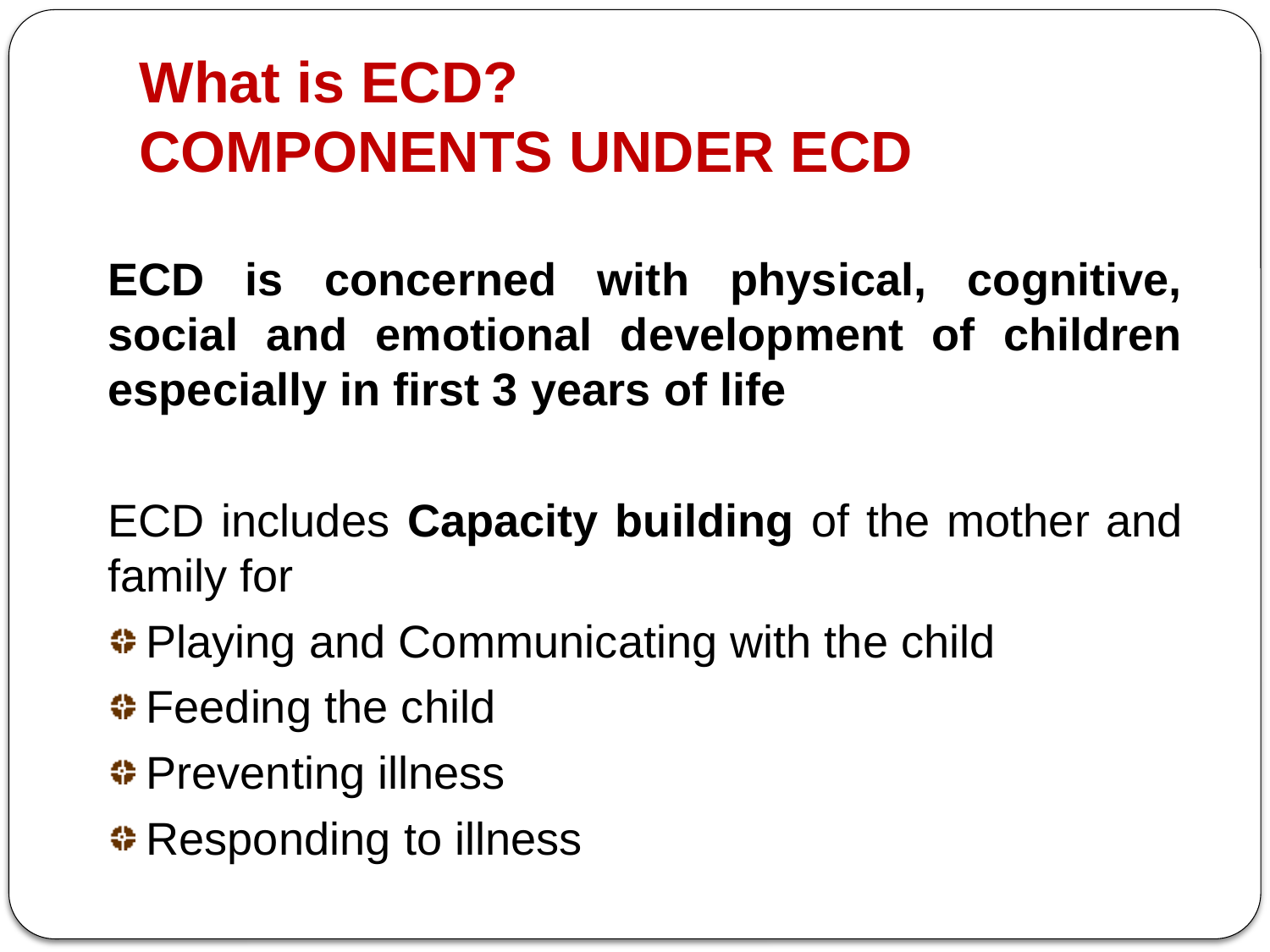

# What is ECD? COMPONENTS UNDER ECD
ECD is concerned with physical, cognitive, social and emotional development of children especially in first 3 years of life

ECD includes Capacity building of the mother and family for
Playing and Communicating with the child
Feeding the child
Preventing illness
Responding to illness